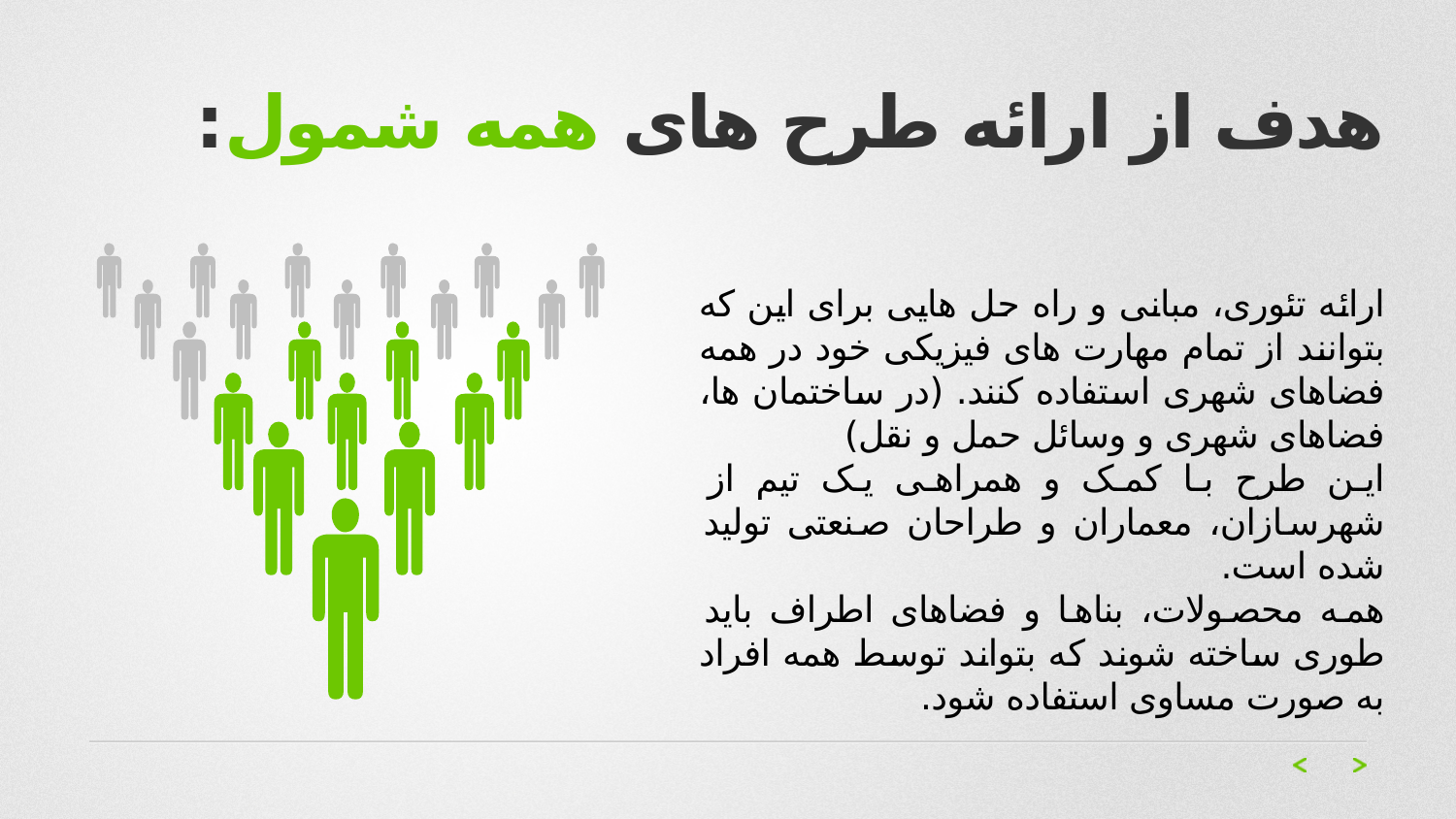

# هدف از ارائه طرح های همه شمول:

ارائه تئوری، مبانی و راه حل هایی برای این که بتوانند از تمام مهارت های فیزیکی خود در همه فضاهای شهری استفاده کنند. (در ساختمان ها، فضاهای شهری و وسائل حمل و نقل)
این طرح با کمک و همراهی یک تیم از شهرسازان، معماران و طراحان صنعتی تولید شده است.
همه محصولات، بناها و فضاهای اطراف باید طوری ساخته شوند که بتواند توسط همه افراد به صورت مساوی استفاده شود.